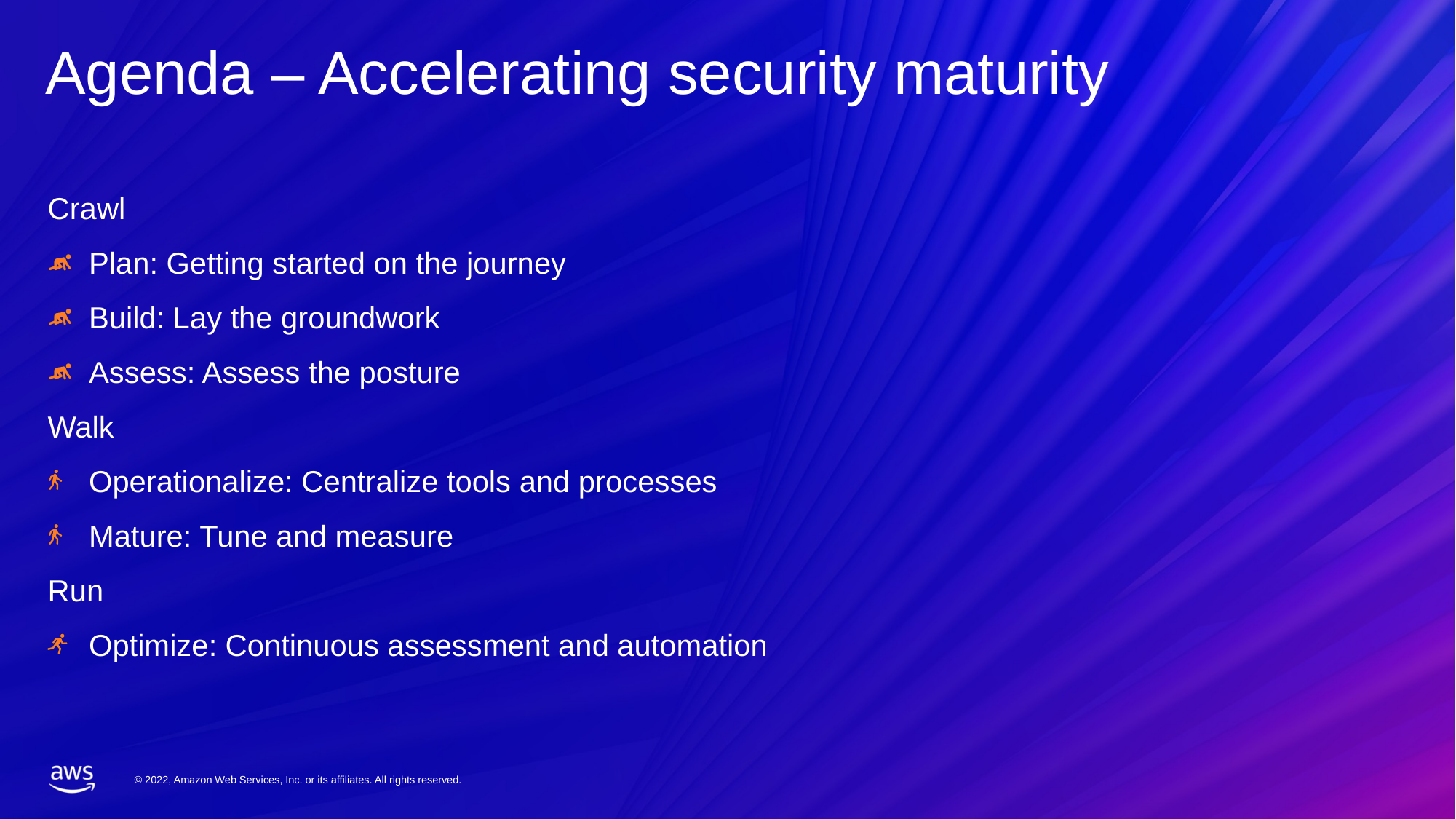

# Agenda – Accelerating security maturity
Crawl
Plan: Getting started on the journey
Build: Lay the groundwork
Assess: Assess the posture
Walk
Operationalize: Centralize tools and processes
Mature: Tune and measure
Run
Optimize: Continuous assessment and automation